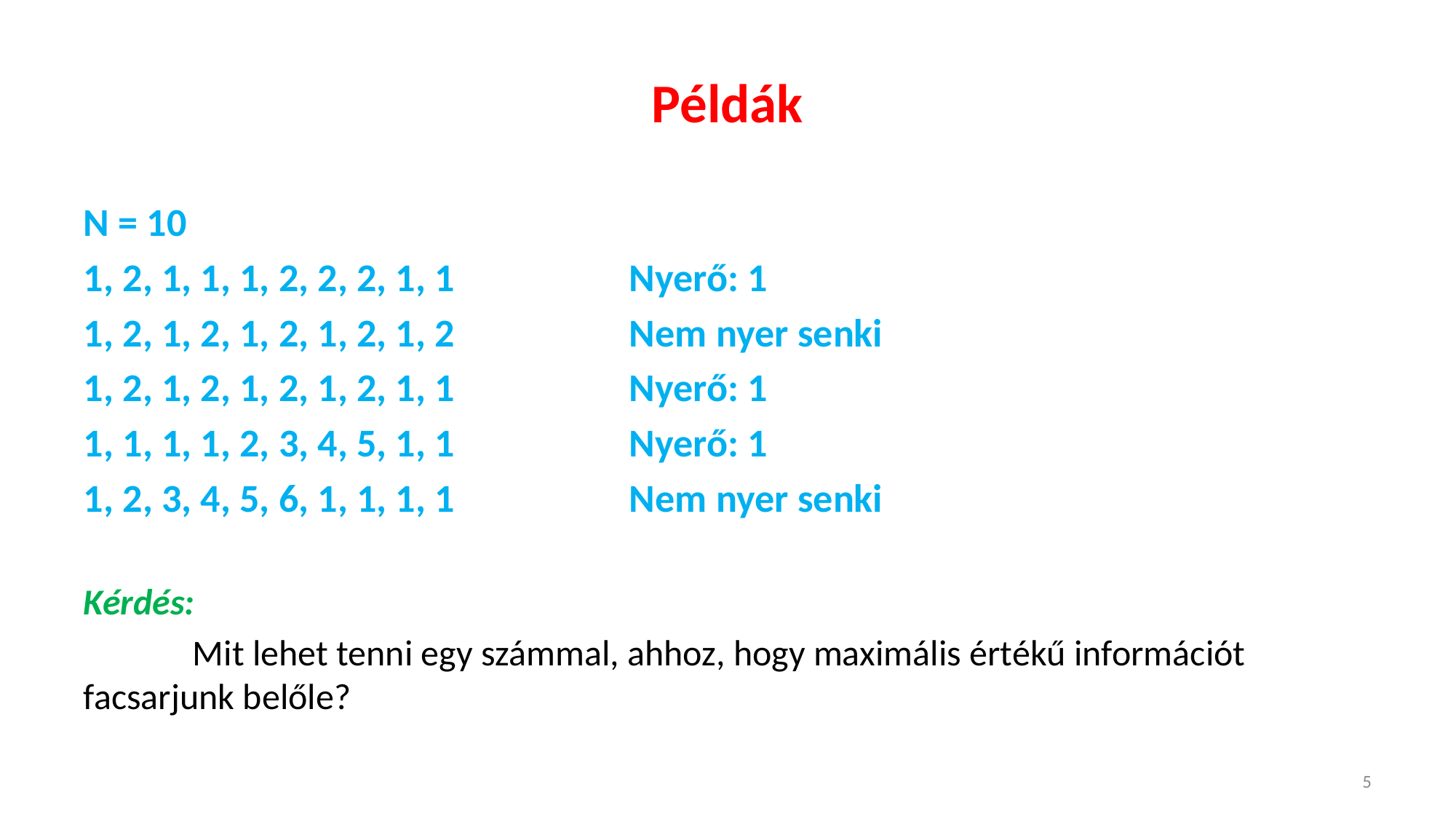

# Példák
N = 10
1, 2, 1, 1, 1, 2, 2, 2, 1, 1		Nyerő: 1
1, 2, 1, 2, 1, 2, 1, 2, 1, 2		Nem nyer senki
1, 2, 1, 2, 1, 2, 1, 2, 1, 1		Nyerő: 1
1, 1, 1, 1, 2, 3, 4, 5, 1, 1		Nyerő: 1
1, 2, 3, 4, 5, 6, 1, 1, 1, 1		Nem nyer senki

Kérdés:
	Mit lehet tenni egy számmal, ahhoz, hogy maximális értékű információt facsarjunk belőle?
5